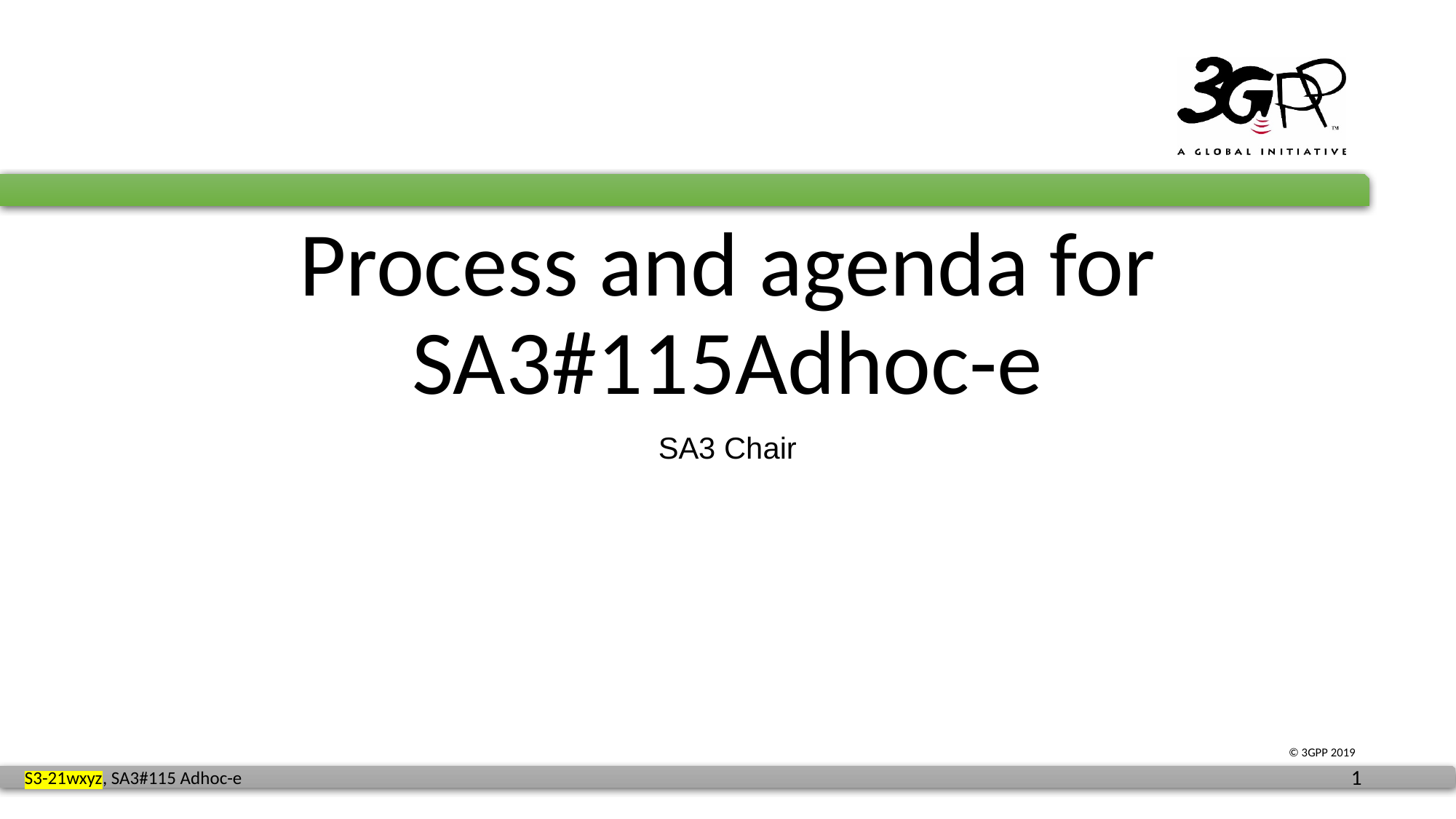

# Process and agenda for SA3#115Adhoc-e
SA3 Chair